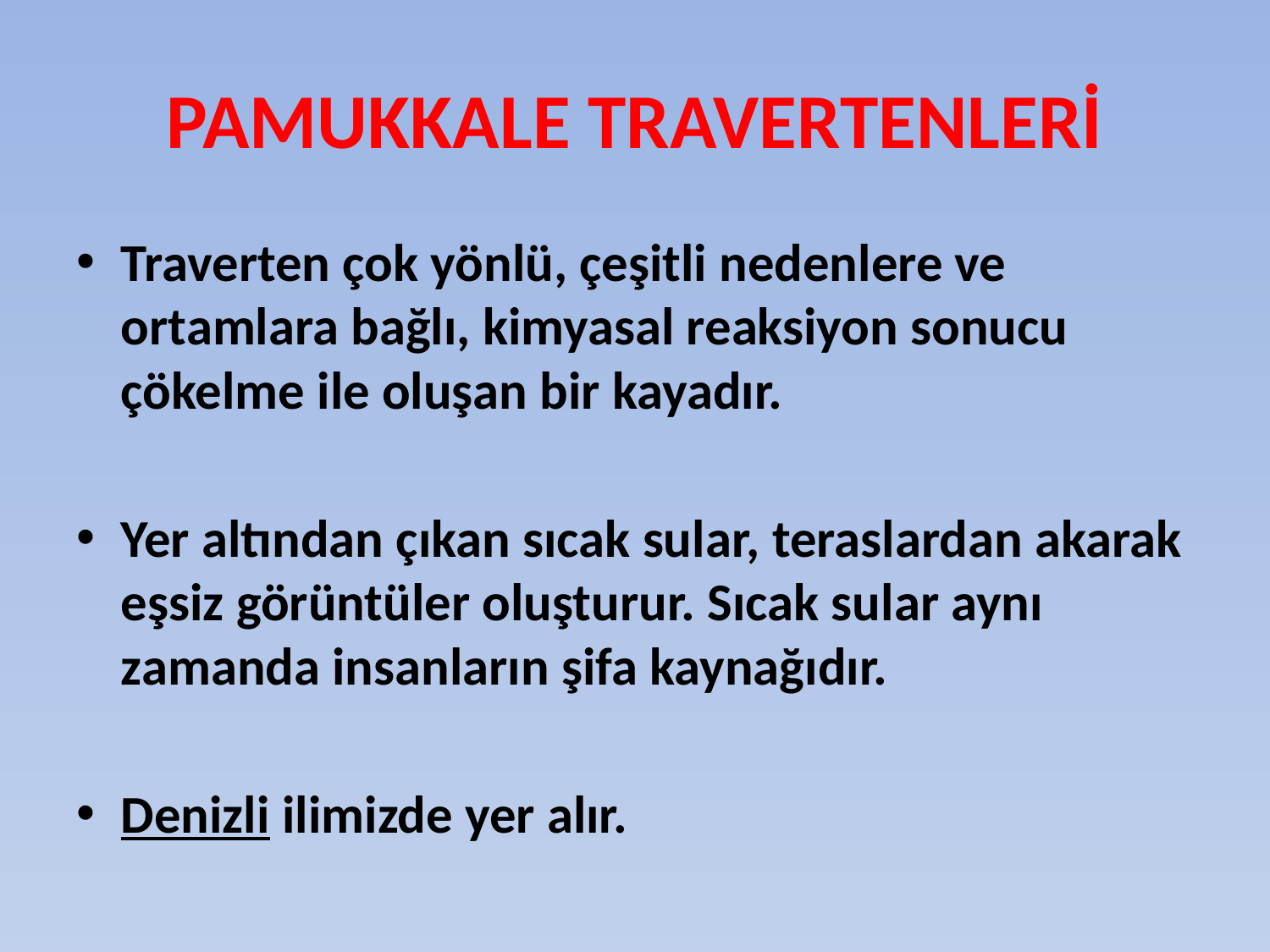

# PAMUKKALE TRAVERTENLERİ
Traverten çok yönlü, çeşitli nedenlere ve ortamlara bağlı, kimyasal reaksiyon sonucu çökelme ile oluşan bir kayadır.

Yer altından çıkan sıcak sular, teraslardan akarak eşsiz görüntüler oluşturur. Sıcak sular aynı zamanda insanların şifa kaynağıdır.

Denizli ilimizde yer alır.